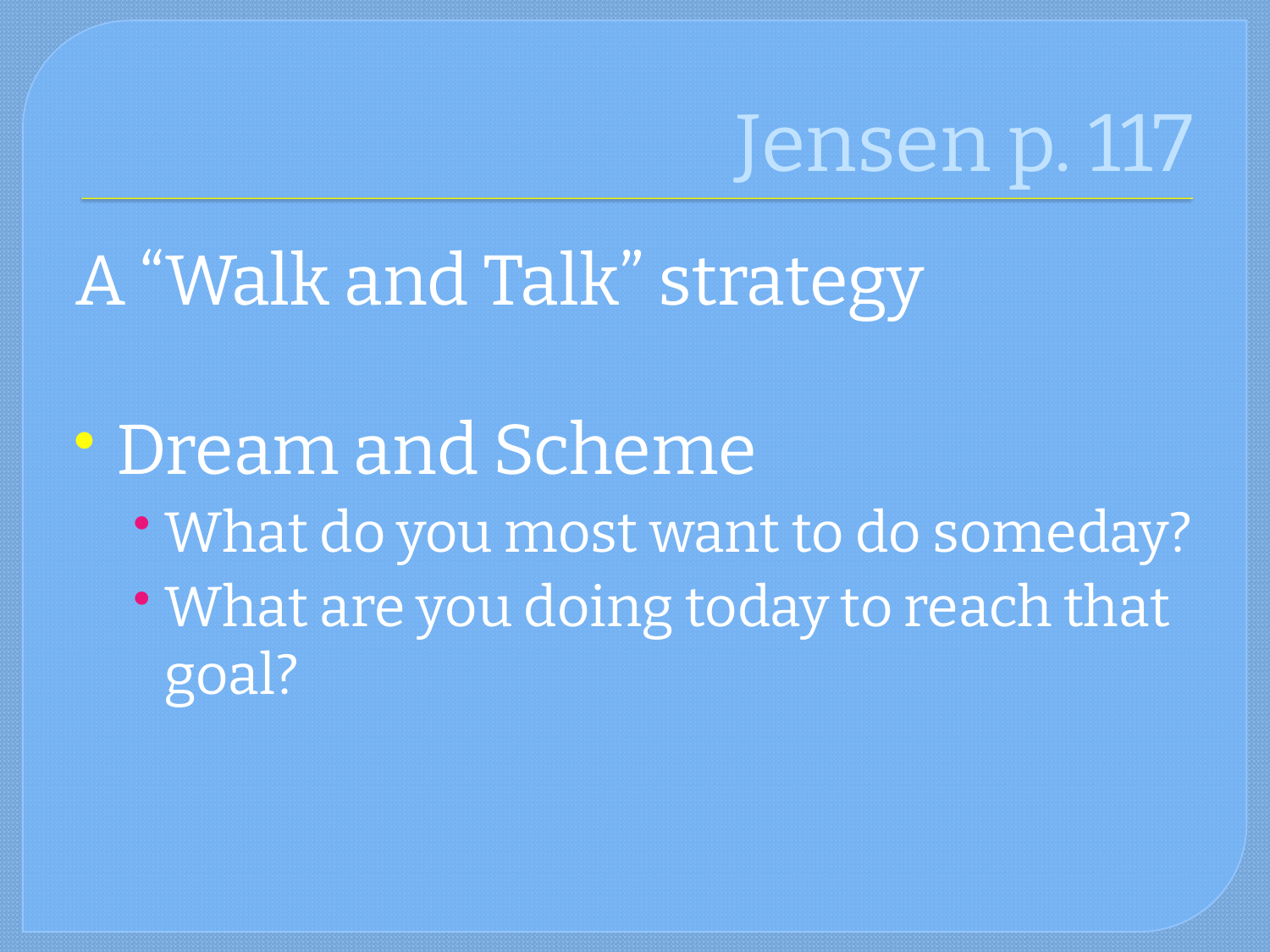

# Jensen p. 117
A “Walk and Talk” strategy

Dream and Scheme
What do you most want to do someday?
What are you doing today to reach that goal?